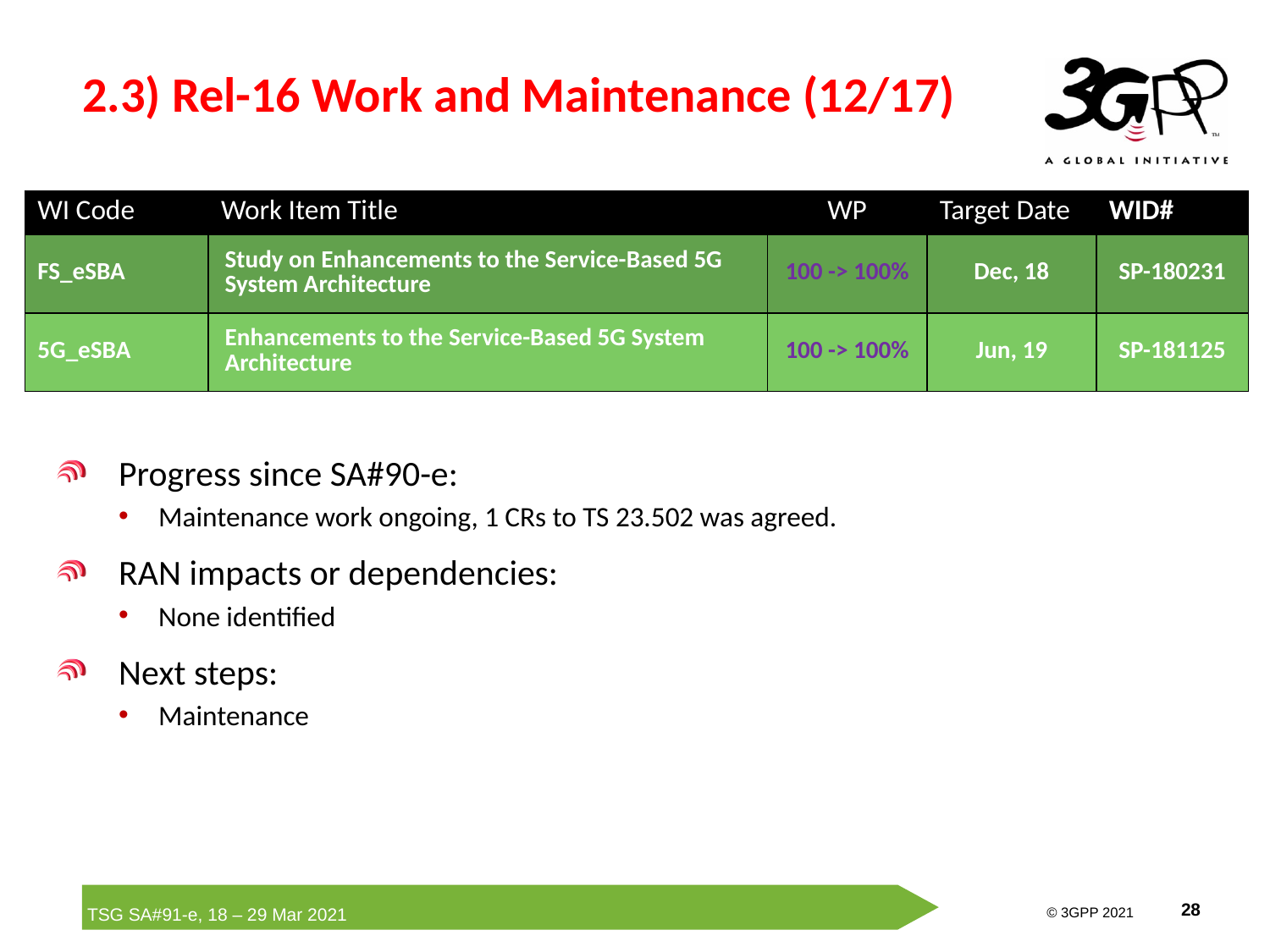

# 2.3) Rel-16 Work and Maintenance (12/17)
| WI Code | Work Item Title | WP | Target Date | WID# |
| --- | --- | --- | --- | --- |
| FS\_eSBA | Study on Enhancements to the Service-Based 5G System Architecture | 100 -> 100% | Dec, 18 | SP-180231 |
| 5G\_eSBA | Enhancements to the Service-Based 5G System Architecture | 100 -> 100% | Jun, 19 | SP-181125 |
Progress since SA#90-e:
Maintenance work ongoing, 1 CRs to TS 23.502 was agreed.
RAN impacts or dependencies:
None identified
Next steps:
Maintenance